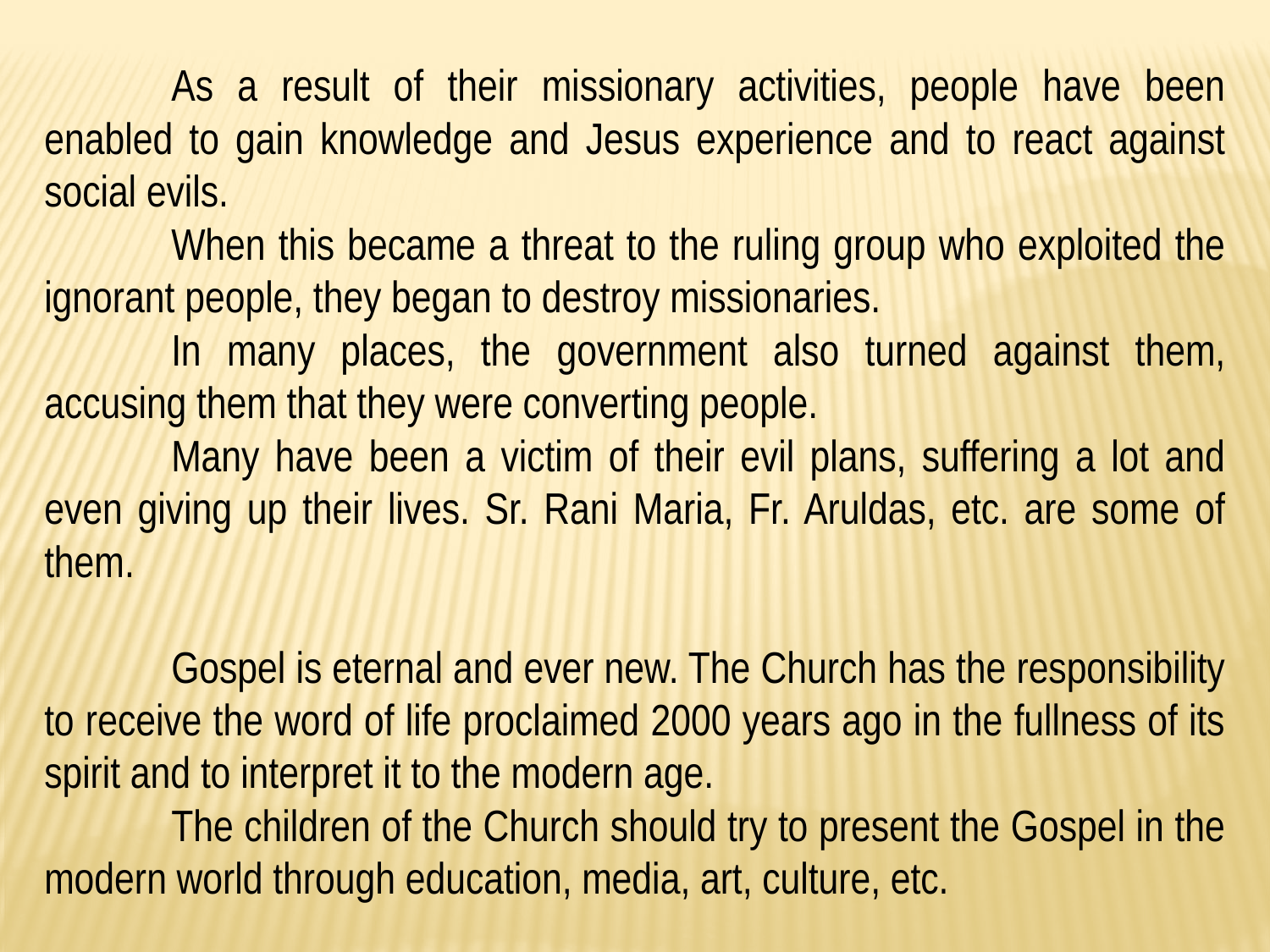

As a result of their missionary activities, people have been enabled to gain knowledge and Jesus experience and to react against social evils.
	When this became a threat to the ruling group who exploited the ignorant people, they began to destroy missionaries.
	In many places, the government also turned against them, accusing them that they were converting people.
	Many have been a victim of their evil plans, suffering a lot and even giving up their lives. Sr. Rani Maria, Fr. Aruldas, etc. are some of them.

	Gospel is eternal and ever new. The Church has the responsibility to receive the word of life proclaimed 2000 years ago in the fullness of its spirit and to interpret it to the modern age.
	The children of the Church should try to present the Gospel in the modern world through education, media, art, culture, etc.